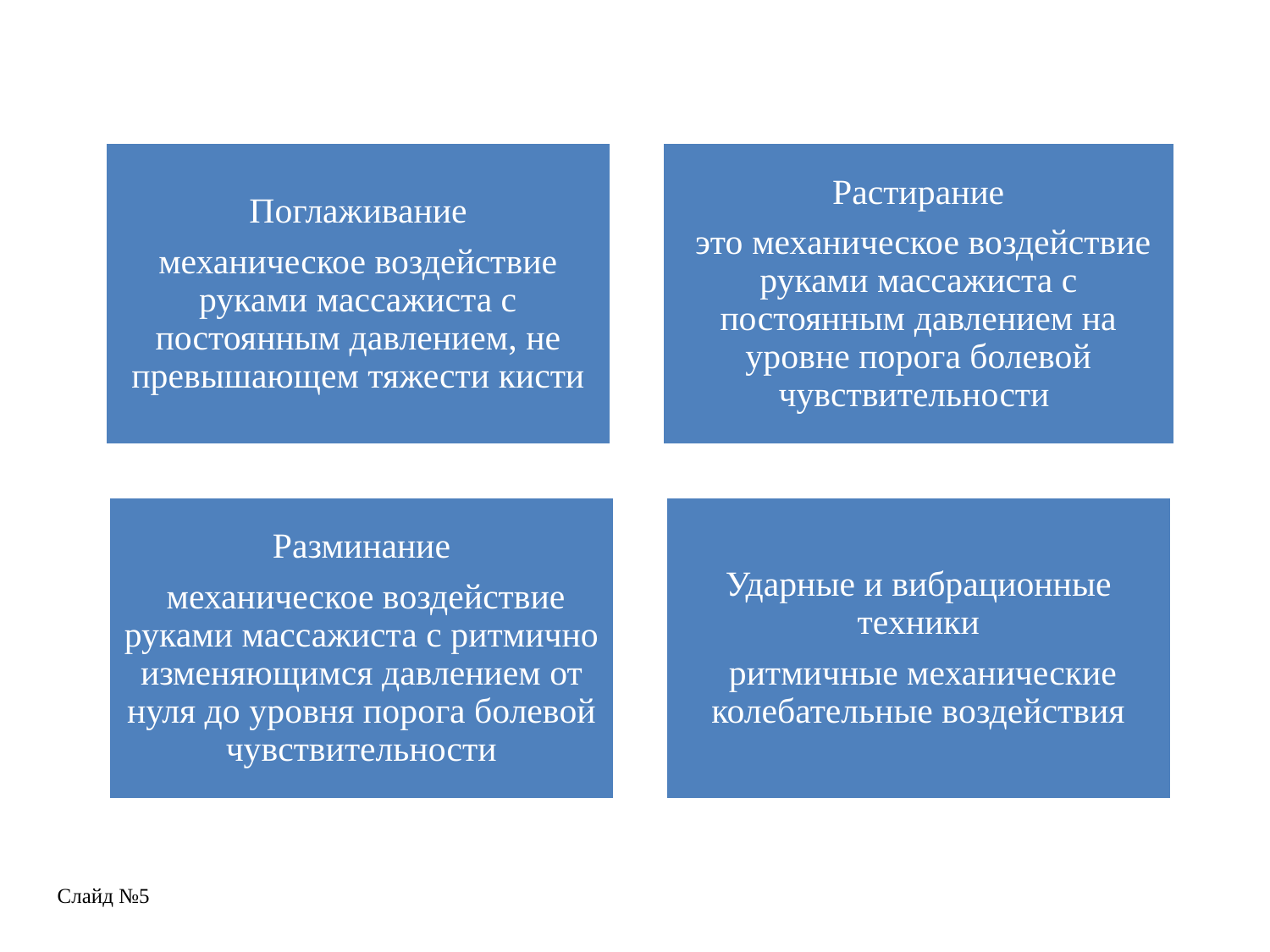

Поглаживание
механическое воздействие руками массажиста с постоянным давлением, не превышающем тяжести кисти
Растирание
 это механическое воздействие руками массажиста с постоянным давлением на уровне порога болевой чувствительности
Разминание
 механическое воздействие руками массажиста с ритмично изменяющимся давлением от нуля до уровня порога болевой чувствительности
Ударные и вибрационные техники
 ритмичные механические колебательные воздействия
Слайд №5